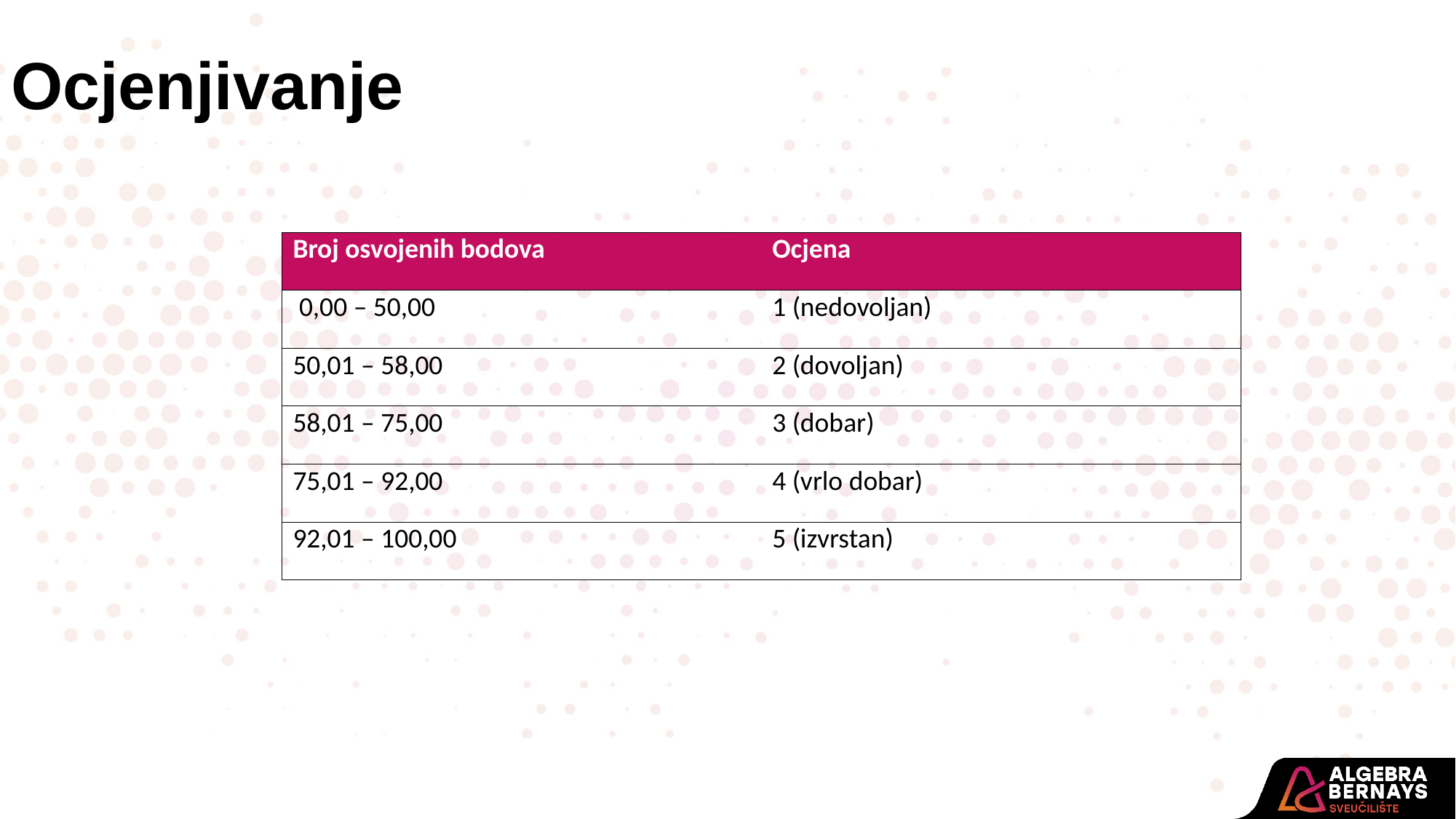

Ocjenjivanje
| Broj osvojenih bodova | Ocjena |
| --- | --- |
| 0,00 – 50,00 | 1 (nedovoljan) |
| 50,01 – 58,00 | 2 (dovoljan) |
| 58,01 – 75,00 | 3 (dobar) |
| 75,01 – 92,00 | 4 (vrlo dobar) |
| 92,01 – 100,00 | 5 (izvrstan) |